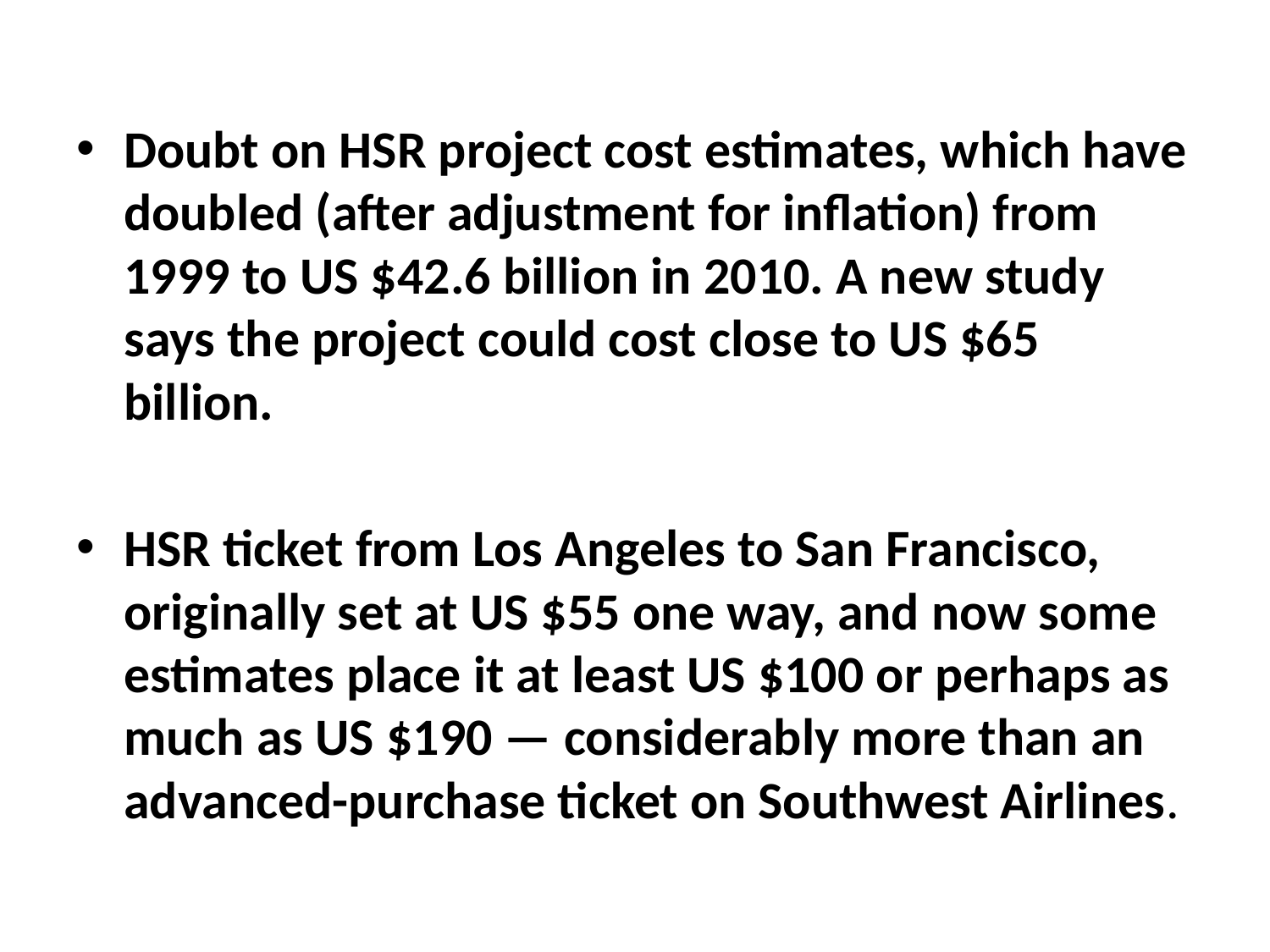

Doubt on HSR project cost estimates, which have doubled (after adjustment for inflation) from 1999 to US $42.6 billion in 2010. A new study says the project could cost close to US $65 billion.

HSR ticket from Los Angeles to San Francisco, originally set at US $55 one way, and now some estimates place it at least US $100 or perhaps as much as US $190 — considerably more than an advanced-purchase ticket on Southwest Airlines.